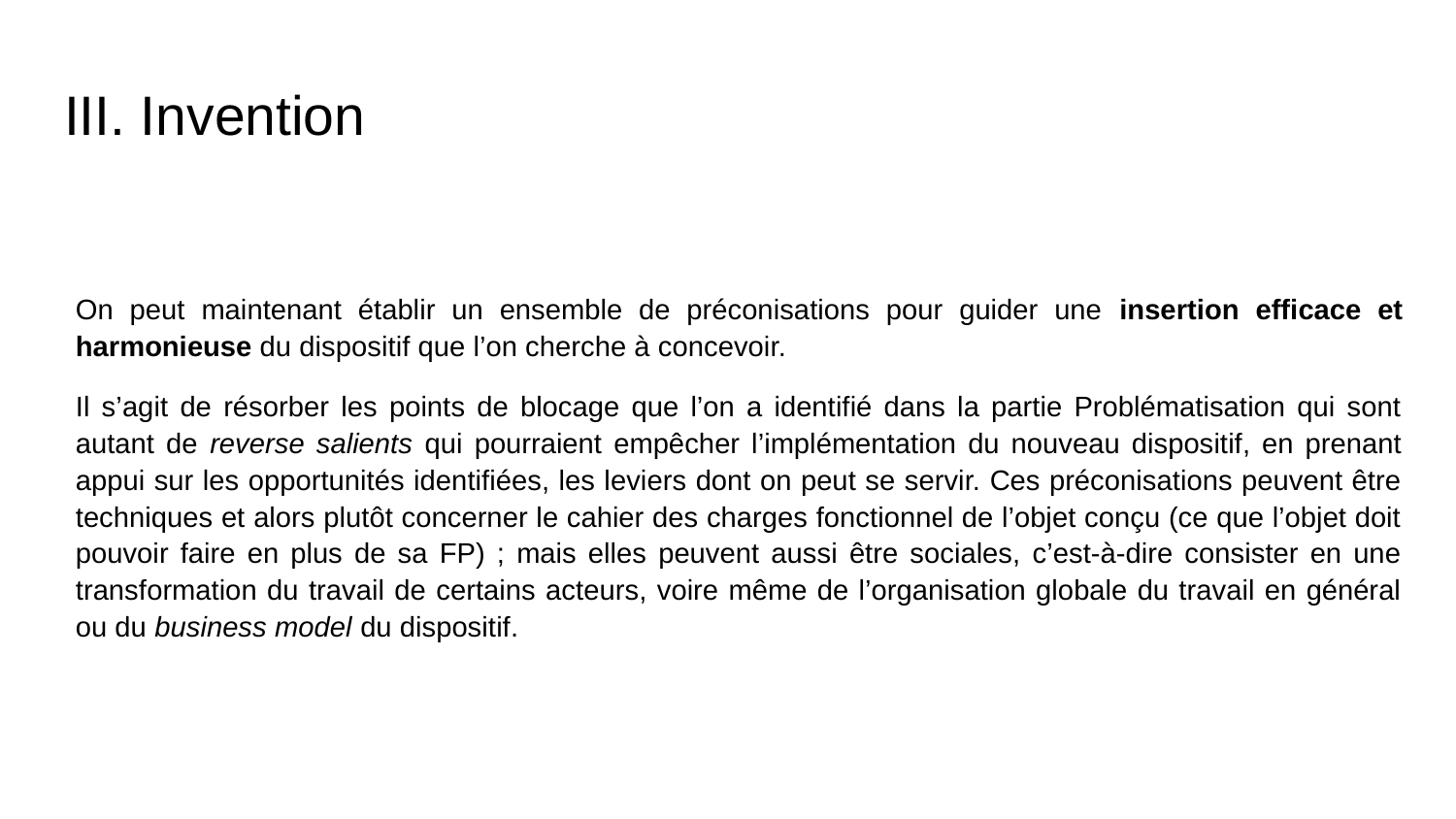

# III. Invention
On peut maintenant établir un ensemble de préconisations pour guider une insertion efficace et harmonieuse du dispositif que l’on cherche à concevoir.
Il s’agit de résorber les points de blocage que l’on a identifié dans la partie Problématisation qui sont autant de reverse salients qui pourraient empêcher l’implémentation du nouveau dispositif, en prenant appui sur les opportunités identifiées, les leviers dont on peut se servir. Ces préconisations peuvent être techniques et alors plutôt concerner le cahier des charges fonctionnel de l’objet conçu (ce que l’objet doit pouvoir faire en plus de sa FP) ; mais elles peuvent aussi être sociales, c’est-à-dire consister en une transformation du travail de certains acteurs, voire même de l’organisation globale du travail en général ou du business model du dispositif.